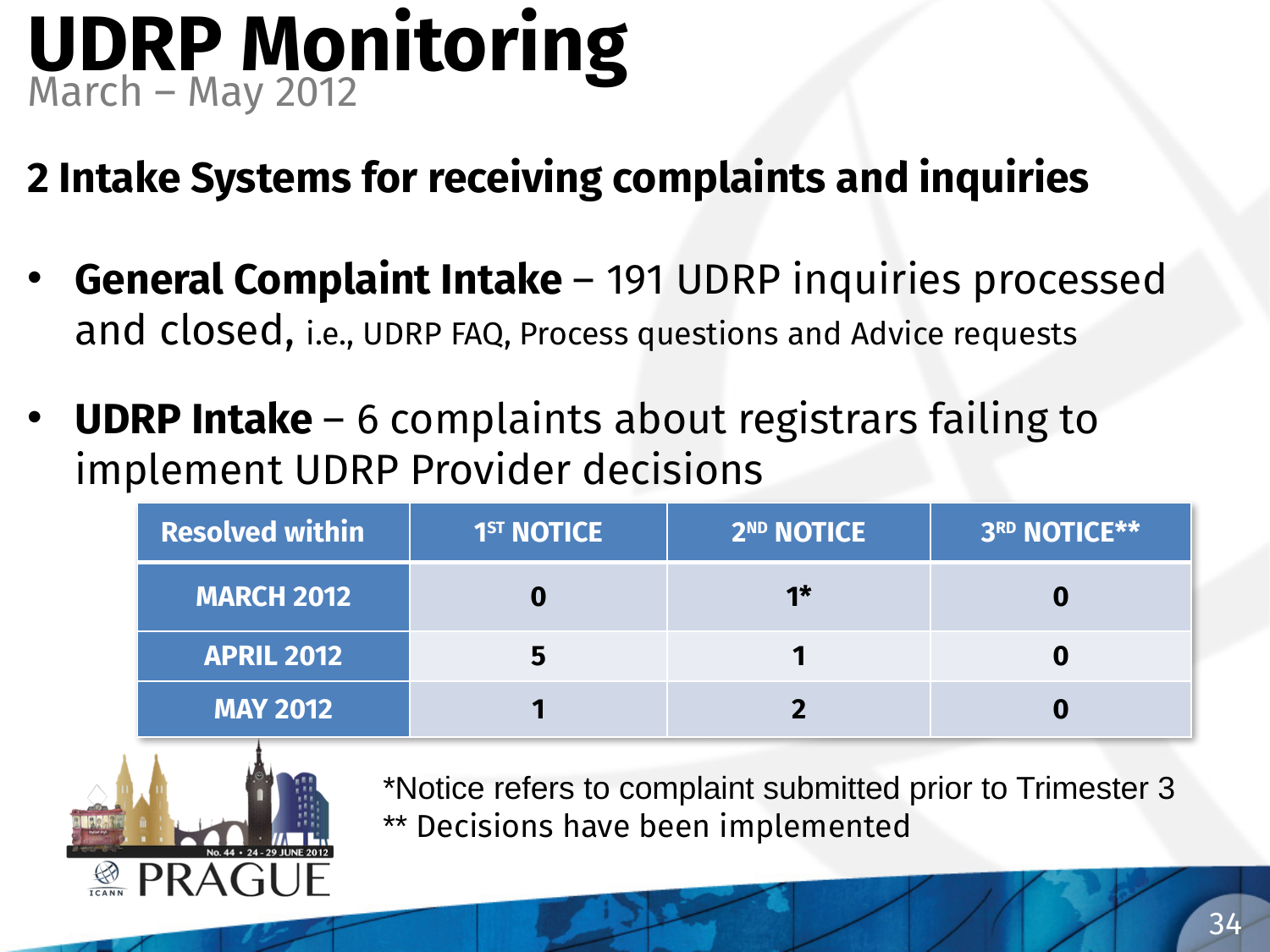

# UDRP Monitoring March – May 2012
2 Intake Systems for receiving complaints and inquiries

General Complaint Intake – 191 UDRP inquiries processed and closed, i.e., UDRP FAQ, Process questions and Advice requests

UDRP Intake – 6 complaints about registrars failing to implement UDRP Provider decisions
| Resolved within | 1ST NOTICE | 2ND NOTICE | 3RD NOTICE\*\* |
| --- | --- | --- | --- |
| MARCH 2012 | 0 | 1\* | 0 |
| APRIL 2012 | 5 | 1 | 0 |
| MAY 2012 | 1 | 2 | 0 |
*Notice refers to complaint submitted prior to Trimester 3
** Decisions have been implemented
34